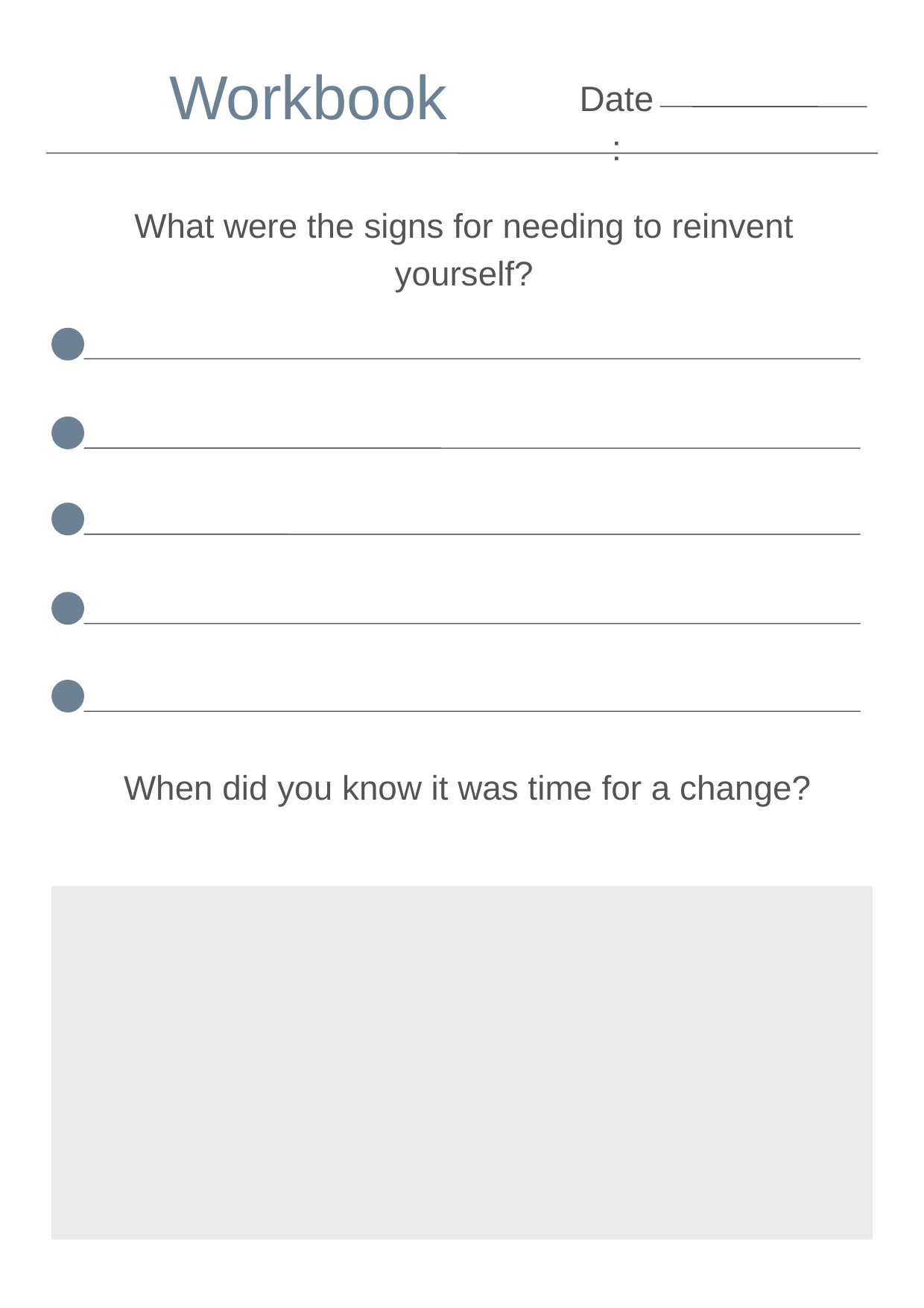

Workbook
Date:

What were the signs for needing to reinvent yourself?

When did you know it was time for a change?